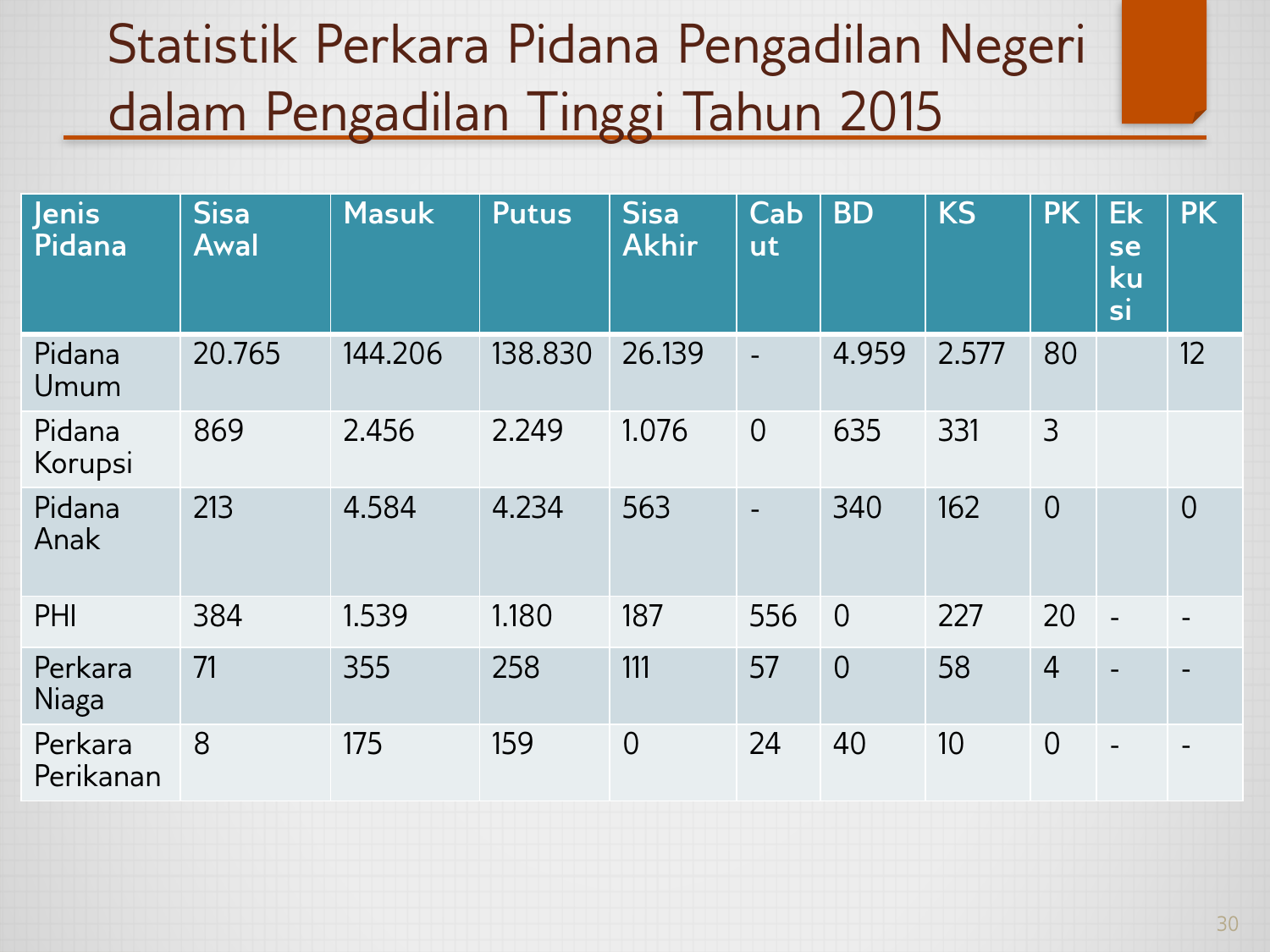

# Statistik Perkara Pidana Pengadilan Negeri dalam Pengadilan Tinggi Tahun 2015
| Jenis Pidana | Sisa Awal | Masuk | Putus | Sisa Akhir | Cabut | BD | KS | PK | Eksekusi | PK |
| --- | --- | --- | --- | --- | --- | --- | --- | --- | --- | --- |
| Pidana Umum | 20.765 | 144.206 | 138.830 | 26.139 | - | 4.959 | 2.577 | 80 |  | 12 |
| Pidana Korupsi | 869 | 2.456 | 2.249 | 1.076 | 0 | 635 | 331 | 3 |  |  |
| Pidana Anak | 213 | 4.584 | 4.234 | 563 | - | 340 | 162 | 0 |  | 0 |
| PHI | 384 | 1.539 | 1.180 | 187 | 556 | 0 | 227 | 20 | - | - |
| Perkara Niaga | 71 | 355 | 258 | 111 | 57 | 0 | 58 | 4 | - | - |
| Perkara Perikanan | 8 | 175 | 159 | 0 | 24 | 40 | 10 | 0 | - | - |
30